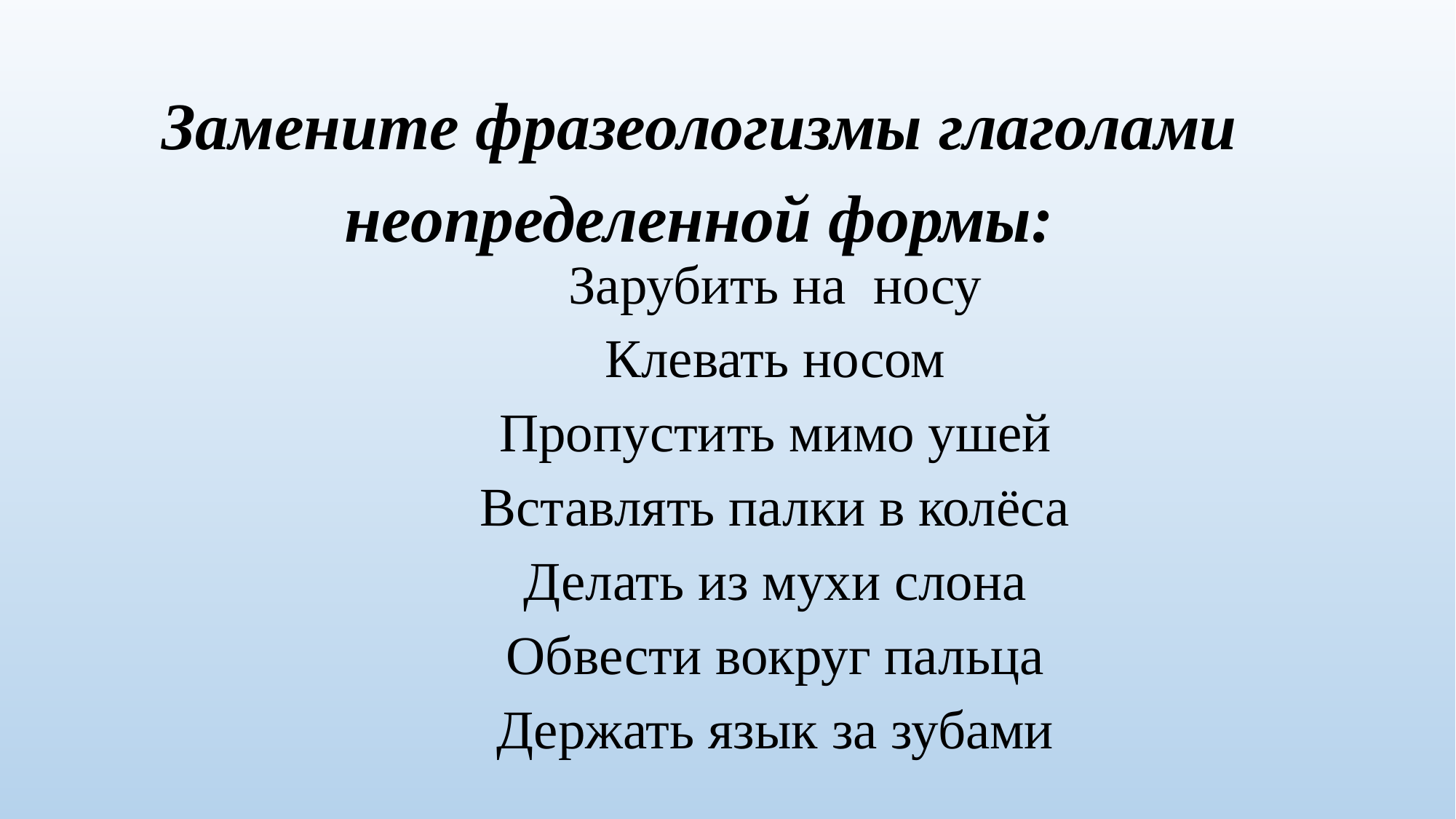

# Замените фразеологизмы глаголами  неопределенной формы:
       Зарубить на  носу
       Клевать носом
       Пропустить мимо ушей
       Вставлять палки в колёса
       Делать из мухи слона
       Обвести вокруг пальца
       Держать язык за зубами